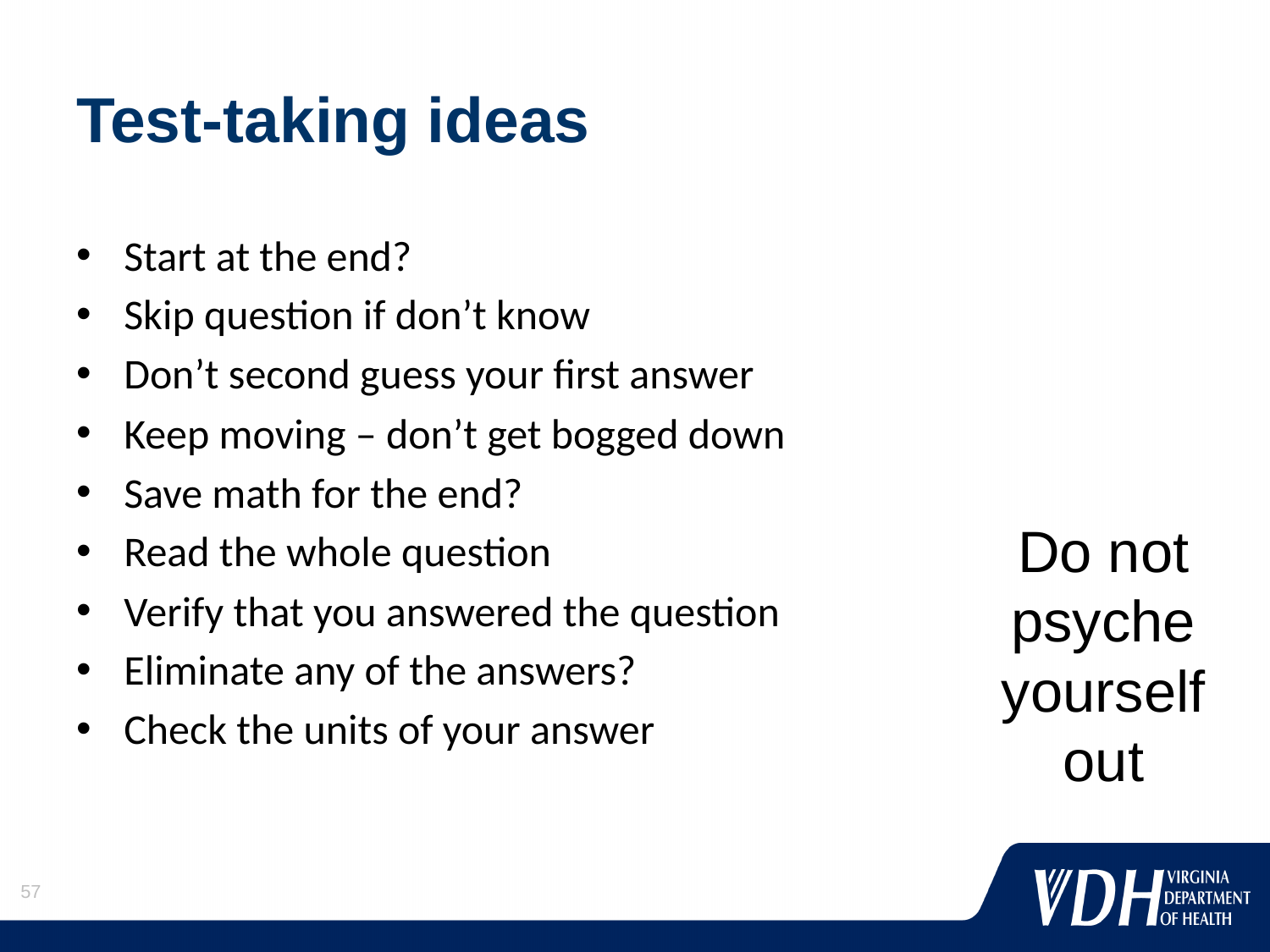

# Test-taking ideas
Start at the end?
Skip question if don’t know
Don’t second guess your first answer
Keep moving – don’t get bogged down
Save math for the end?
Read the whole question
Verify that you answered the question
Eliminate any of the answers?
Check the units of your answer

Do not psyche yourself out
57